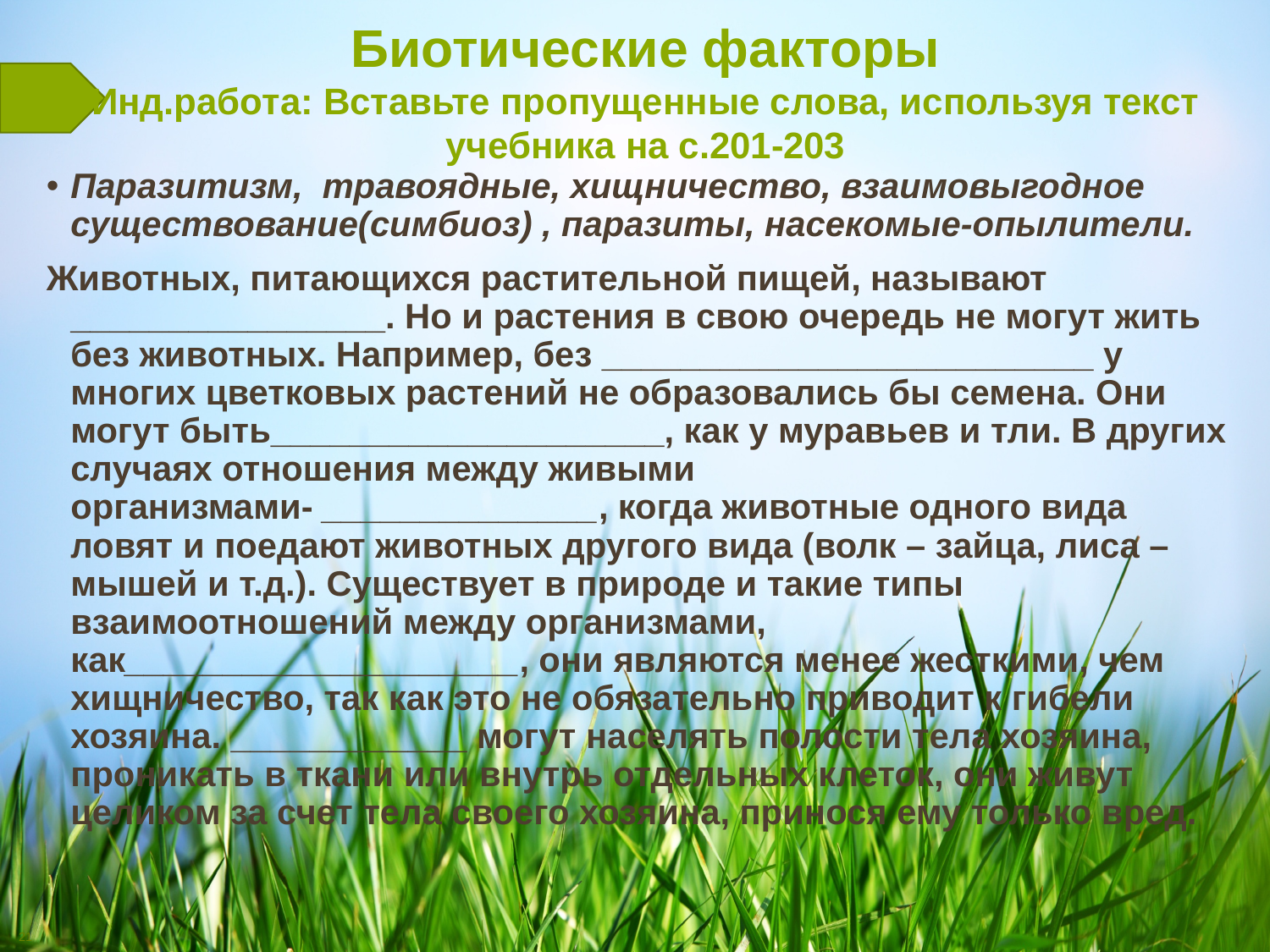

# Биотические факторы Инд.работа: Вставьте пропущенные слова, используя текст учебника на с.201-203
Паразитизм,  травоядные, хищничество, взаимовыгодное существование(симбиоз) , паразиты, насекомые-опылители.
Животных, питающихся растительной пищей, называют ________________. Но и растения в свою очередь не могут жить без животных. Например, без _________________________ у многих цветковых растений не образовались бы семена. Они могут быть____________________, как у муравьев и тли. В других случаях отношения между живыми организмами- ______________, когда животные одного вида ловят и поедают животных другого вида (волк – зайца, лиса – мышей и т.д.). Существует в природе и такие типы взаимоотношений между организмами, как____________________, они являются менее жесткими, чем хищничество, так как это не обязательно приводит к гибели хозяина. ____________ могут населять полости тела хозяина, проникать в ткани или внутрь отдельных клеток, они живут целиком за счет тела своего хозяина, принося ему только вред.
21